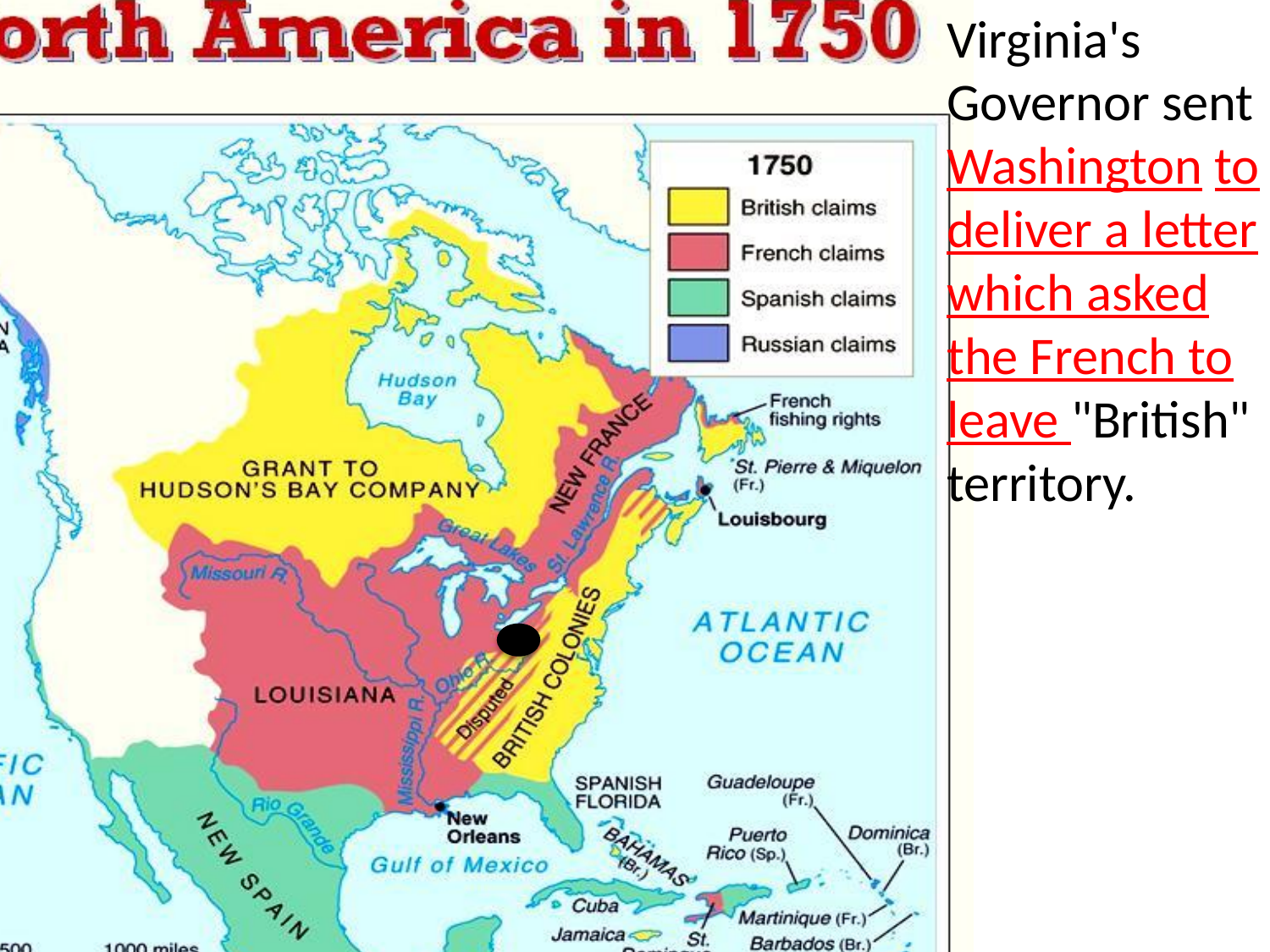

Virginia's Governor sent Washington to deliver a letter which asked the French to leave "British" territory.